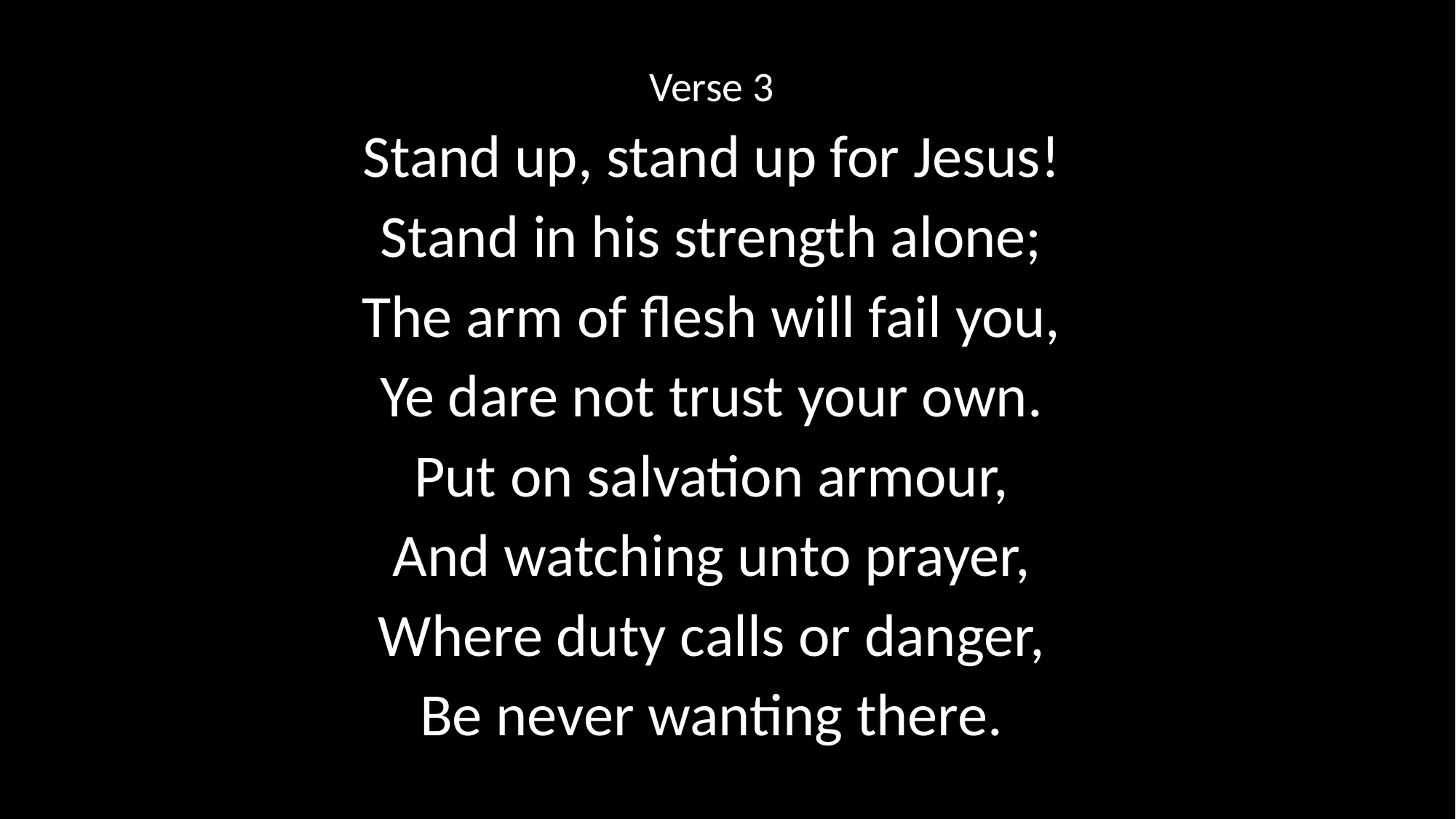

Verse 3
Stand up, stand up for Jesus!
Stand in his strength alone;
The arm of flesh will fail you,
Ye dare not trust your own.
Put on salvation armour,
And watching unto prayer,
Where duty calls or danger,
Be never wanting there.